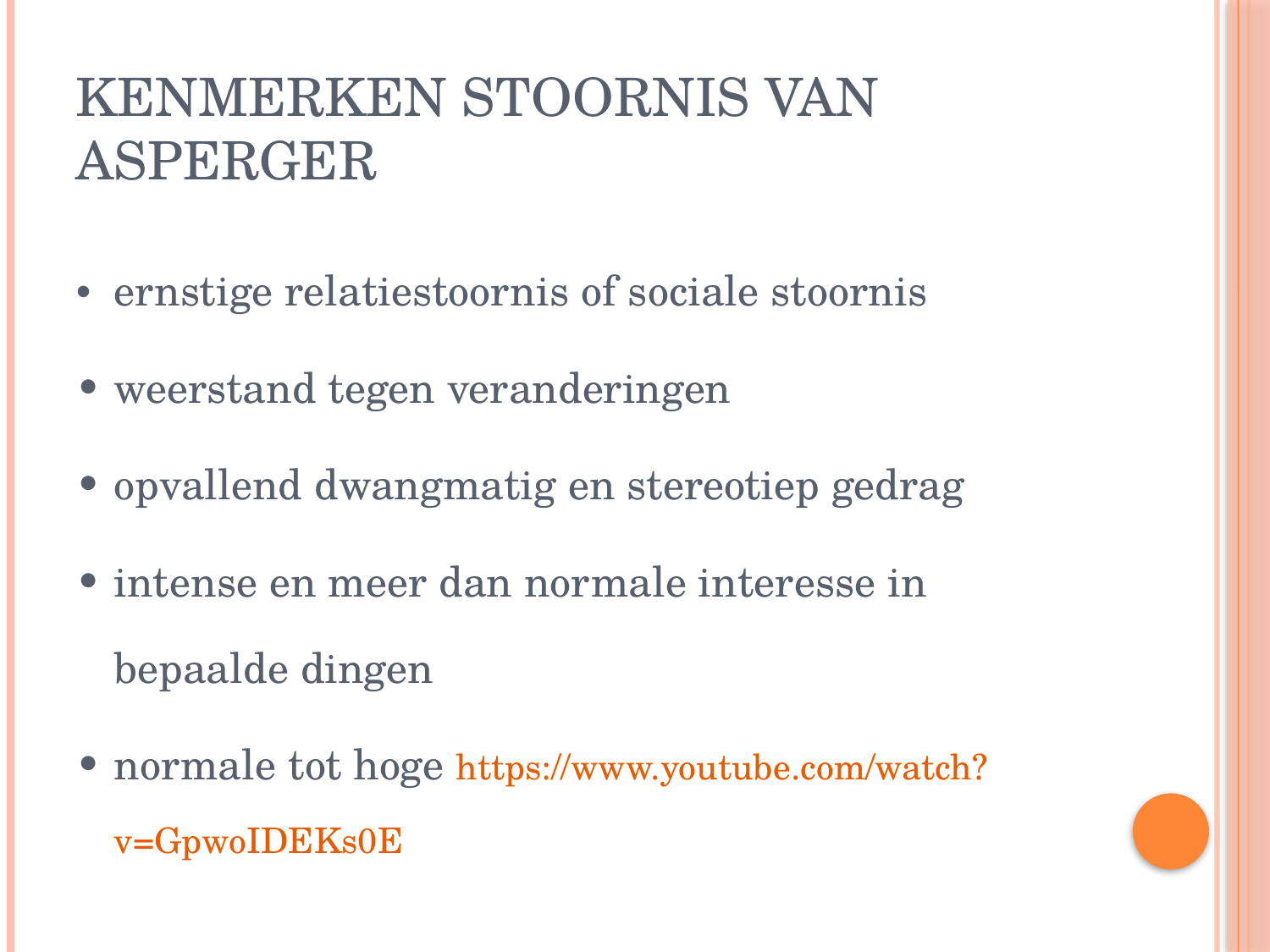

# Kenmerken stoornis van Asperger
•	ernstige relatiestoornis of sociale stoornis
•	weerstand tegen veranderingen
•	opvallend dwangmatig en stereotiep gedrag
•	intense en meer dan normale interesse in bepaalde dingen
•	normale tot hoge https://www.youtube.com/watch?v=GpwoIDEKs0E